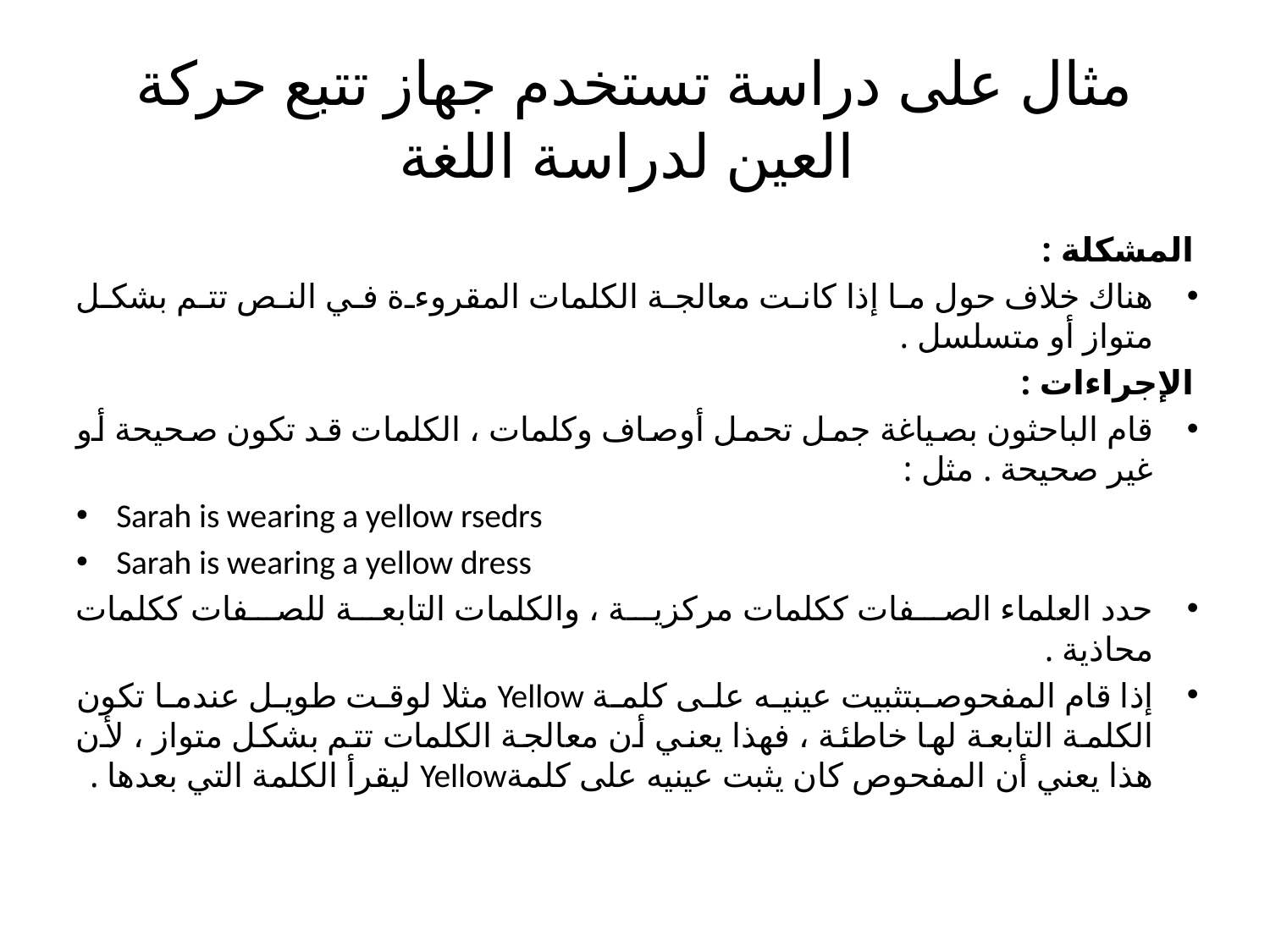

# مثال على دراسة تستخدم جهاز تتبع حركة العين لدراسة اللغة
المشكلة :
هناك خلاف حول ما إذا كانت معالجة الكلمات المقروءة في النص تتم بشكل متواز أو متسلسل .
الإجراءات :
قام الباحثون بصياغة جمل تحمل أوصاف وكلمات ، الكلمات قد تكون صحيحة أو غير صحيحة . مثل :
Sarah is wearing a yellow rsedrs
Sarah is wearing a yellow dress
حدد العلماء الصفات ككلمات مركزية ، والكلمات التابعة للصفات ككلمات محاذية .
إذا قام المفحوصبتثبيت عينيه على كلمة Yellow مثلا لوقت طويل عندما تكون الكلمة التابعة لها خاطئة ، فهذا يعني أن معالجة الكلمات تتم بشكل متواز ، لأن هذا يعني أن المفحوص كان يثبت عينيه على كلمةYellow ليقرأ الكلمة التي بعدها .